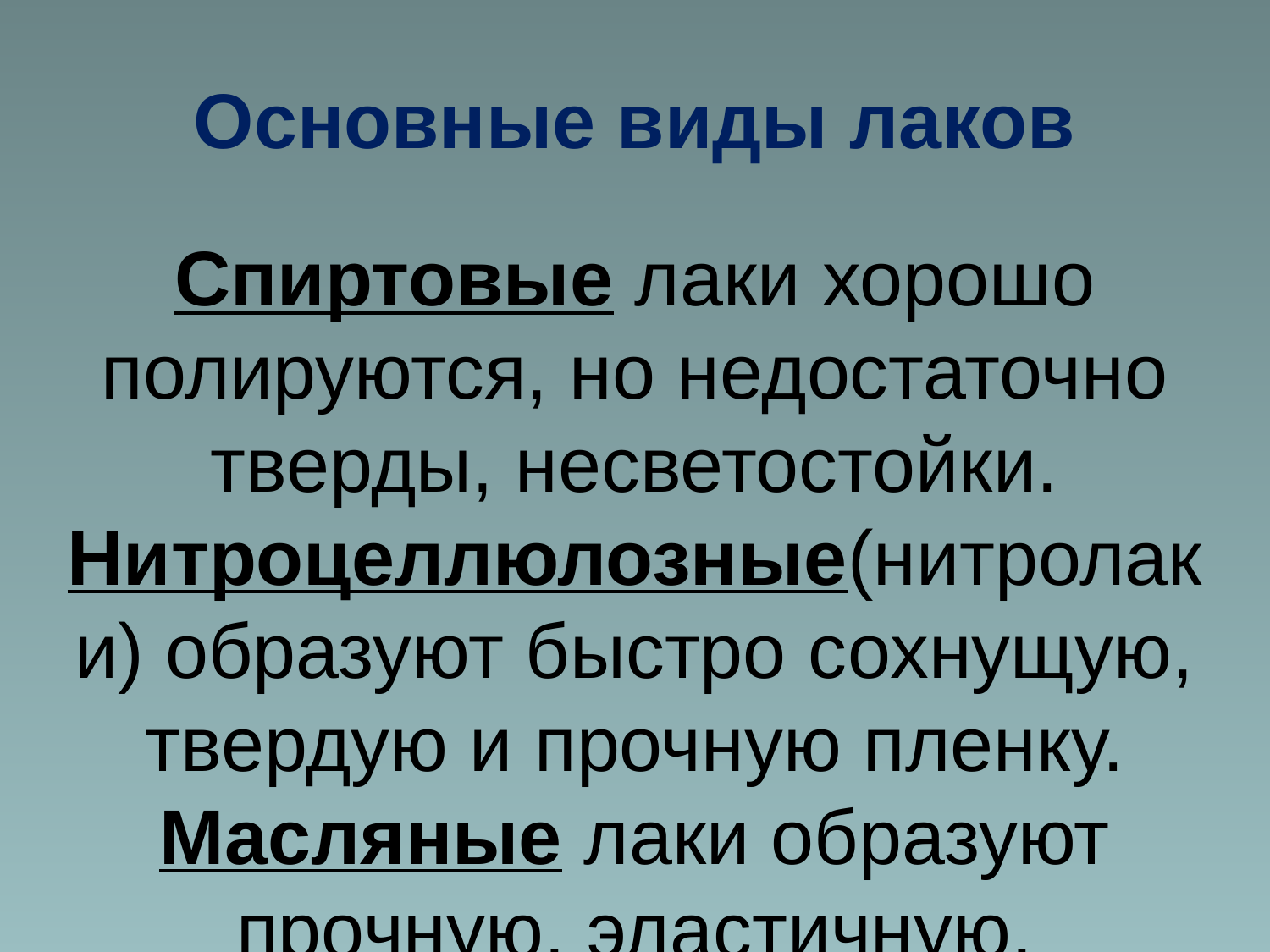

Основные виды лаков
Спиртовые лаки хорошо полируются, но недостаточно тверды, несветостойки.
Нитроцеллюлозные(нитролаки) образуют быстро сохнущую, твердую и прочную пленку.
Масляные лаки образуют прочную, эластичную, атмосферостойкую пленку с характерным жирным блеском, но долго сохнут.